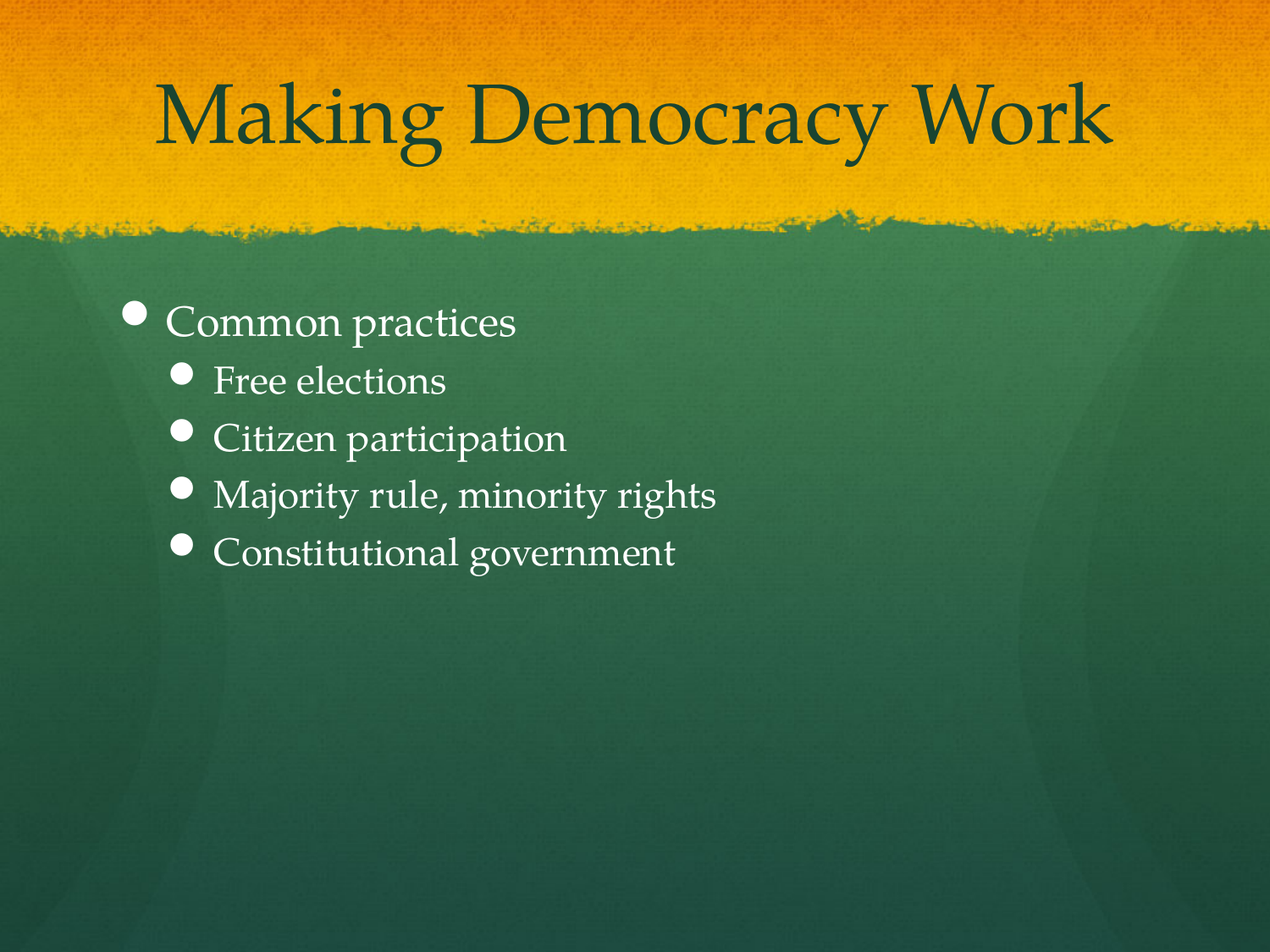

# Making Democracy Work
Common practices
Free elections
Citizen participation
Majority rule, minority rights
Constitutional government